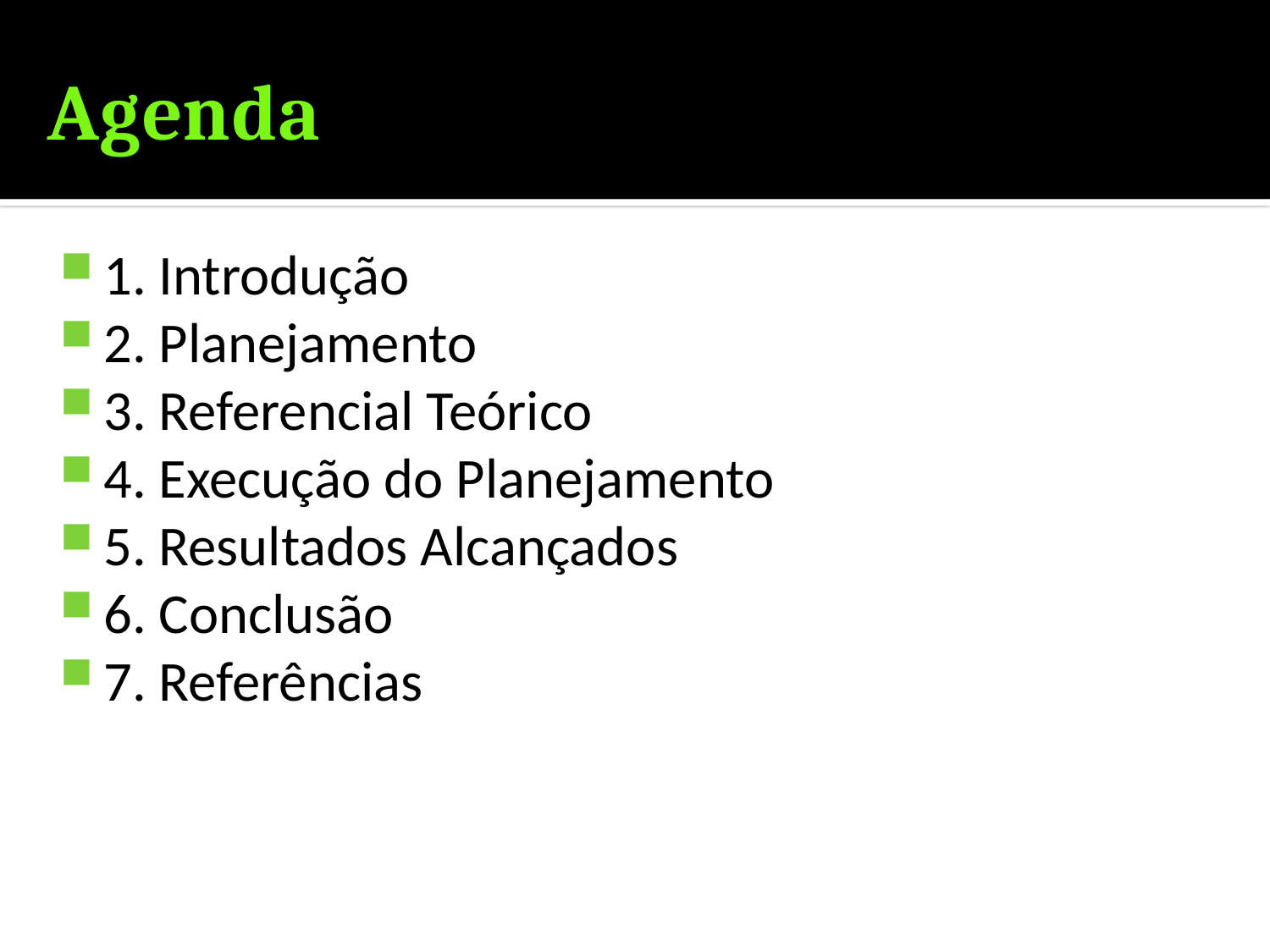

# Agenda
1. Introdução
2. Planejamento
3. Referencial Teórico
4. Execução do Planejamento
5. Resultados Alcançados
6. Conclusão
7. Referências